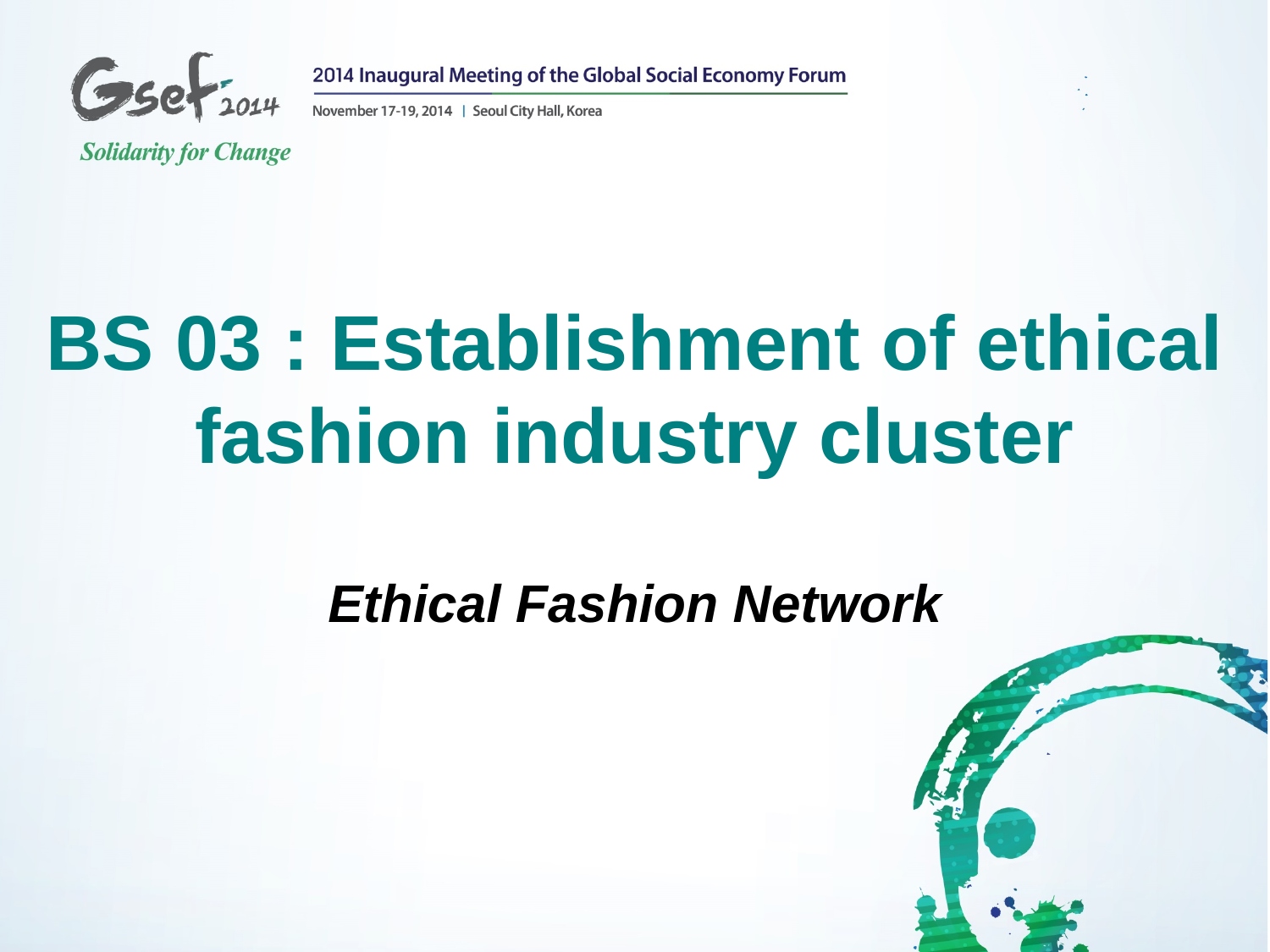

BS 03 : Establishment of ethical fashion industry cluster
Ethical Fashion Network